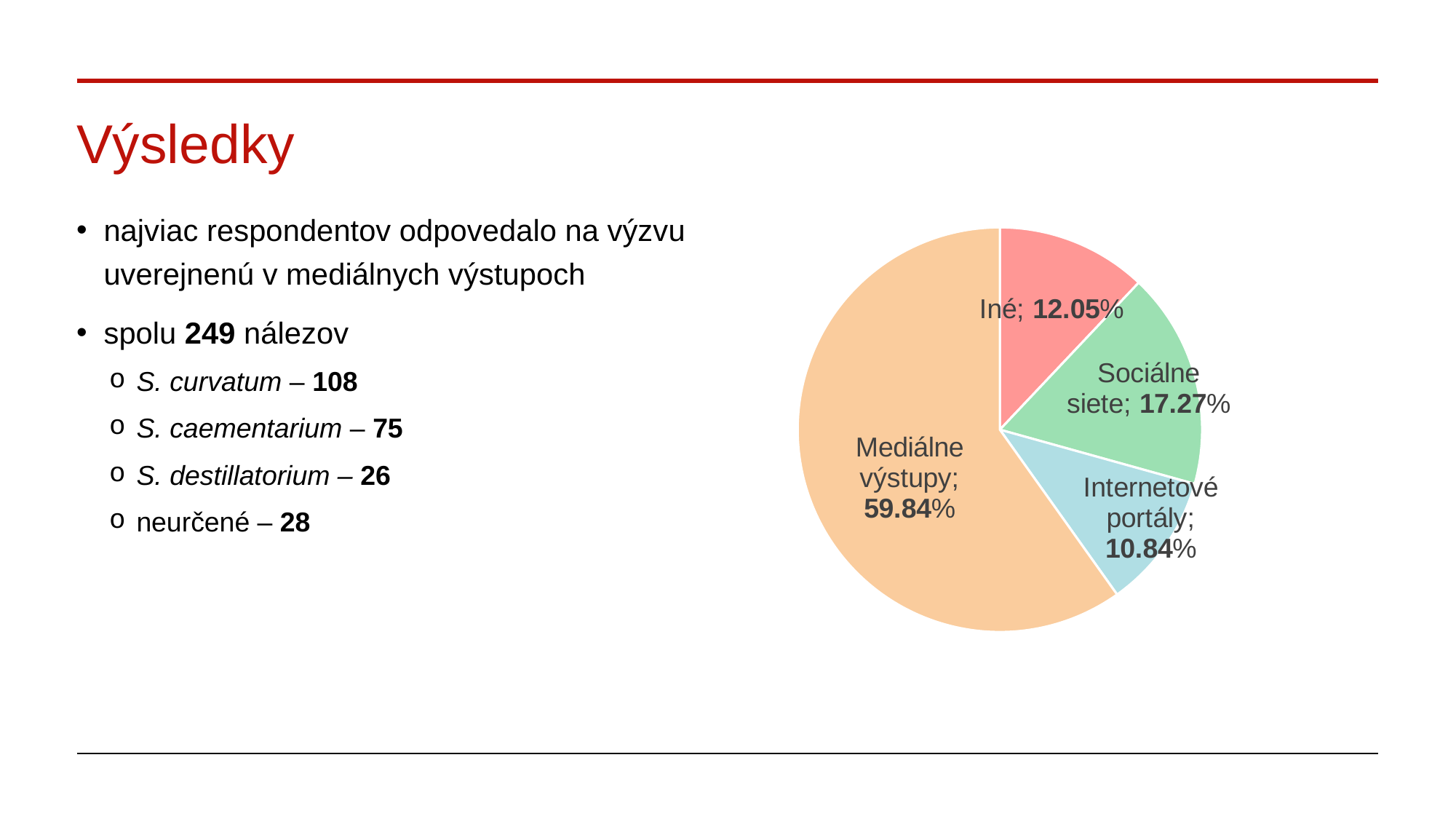

### Chart

| Category |  |
|---|---|
| Iné | 12.05 |
| Sociálne siete | 17.27 |
| Internetové portály | 10.84 |
| Mediálne výstupy | 59.84 |
# Výsledky
najviac respondentov odpovedalo na výzvu uverejnenú v mediálnych výstupoch
spolu 249 nálezov
S. curvatum – 108
S. caementarium – 75
S. destillatorium – 26
neurčené – 28